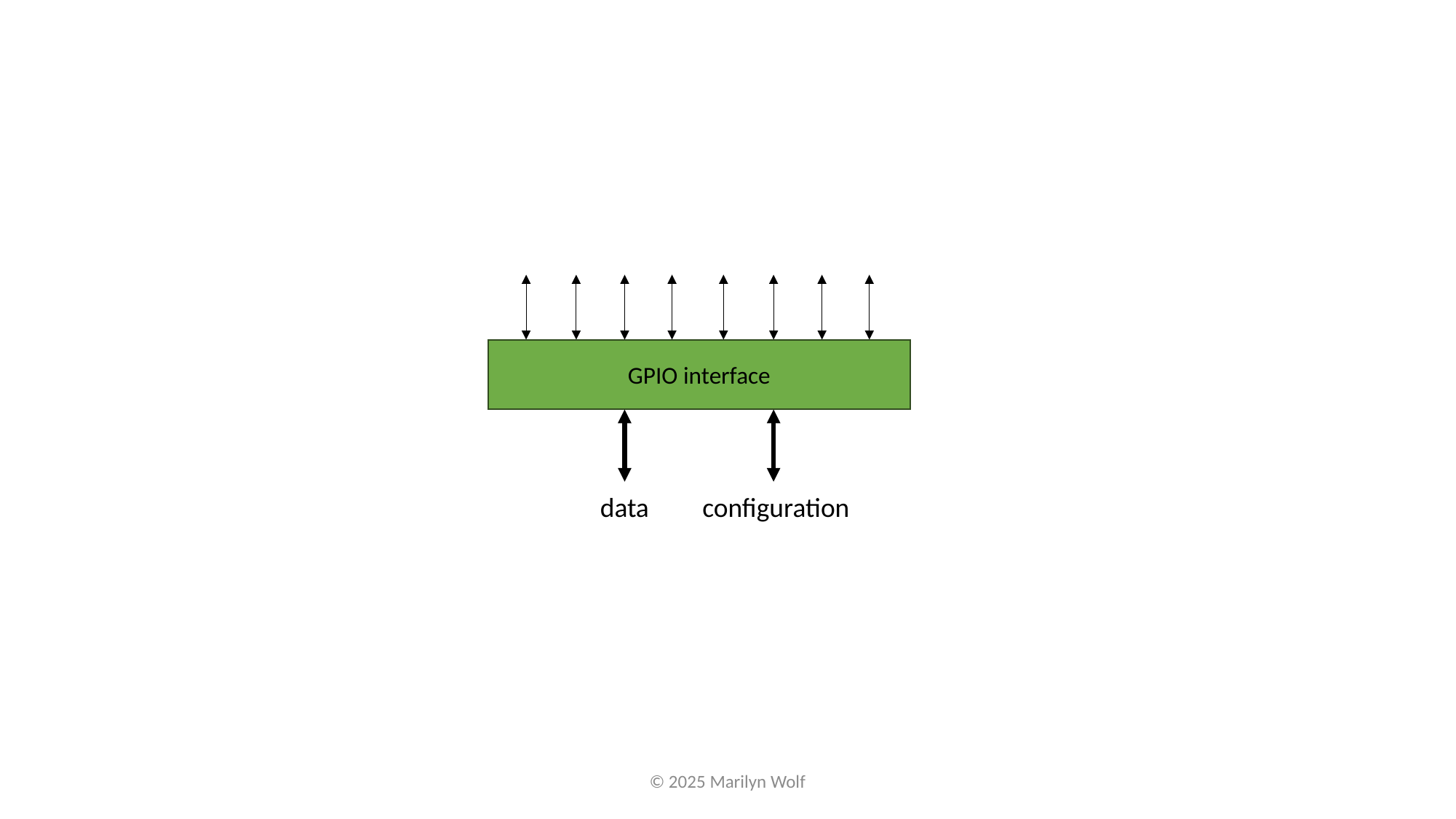

GPIO interface
data
configuration
© 2025 Marilyn Wolf